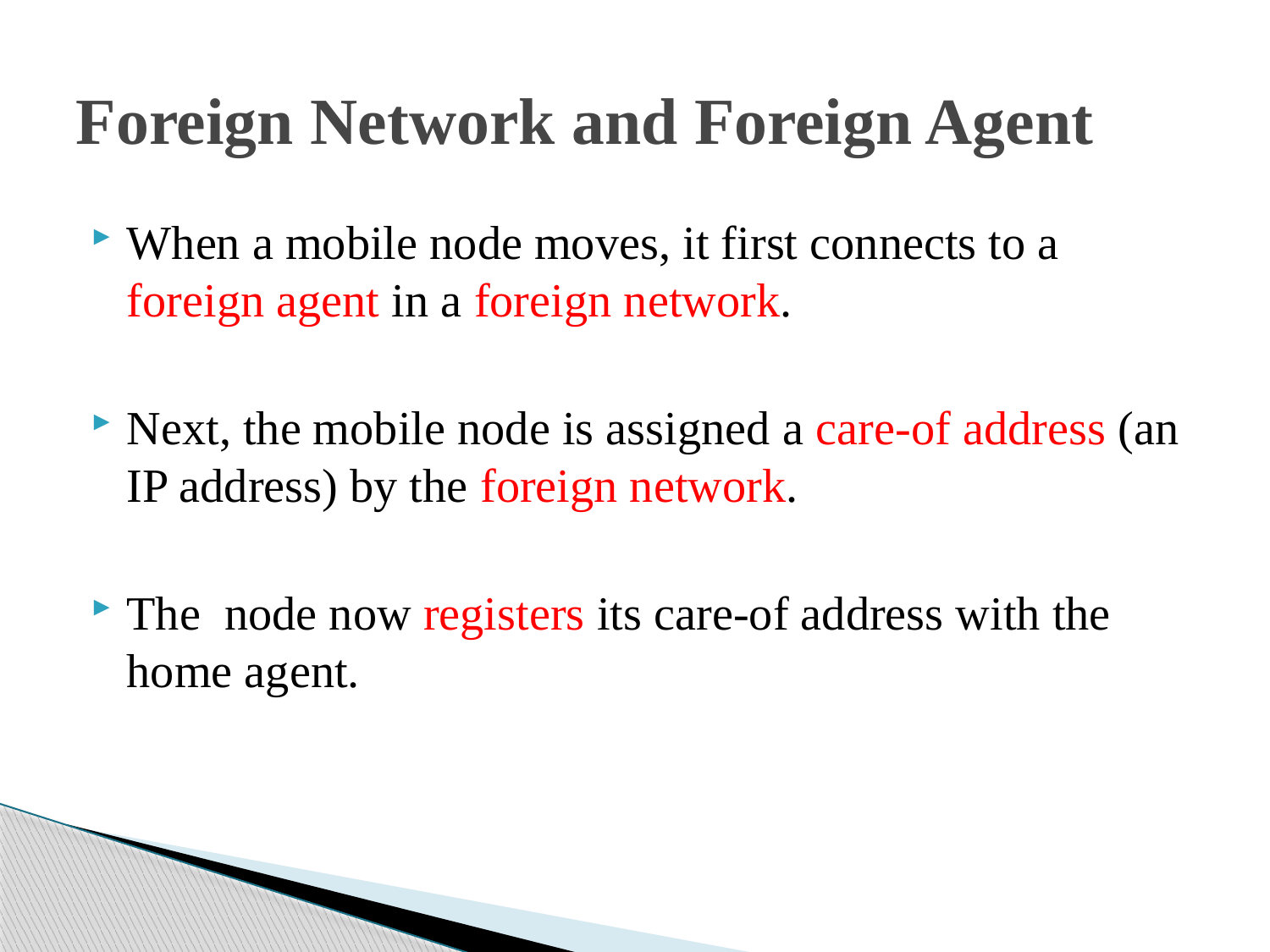

# Foreign Network and Foreign Agent
When a mobile node moves, it first connects to a foreign agent in a foreign network.

Next, the mobile node is assigned a care-of address (an IP address) by the foreign network.

The  node now registers its care-of address with the home agent.